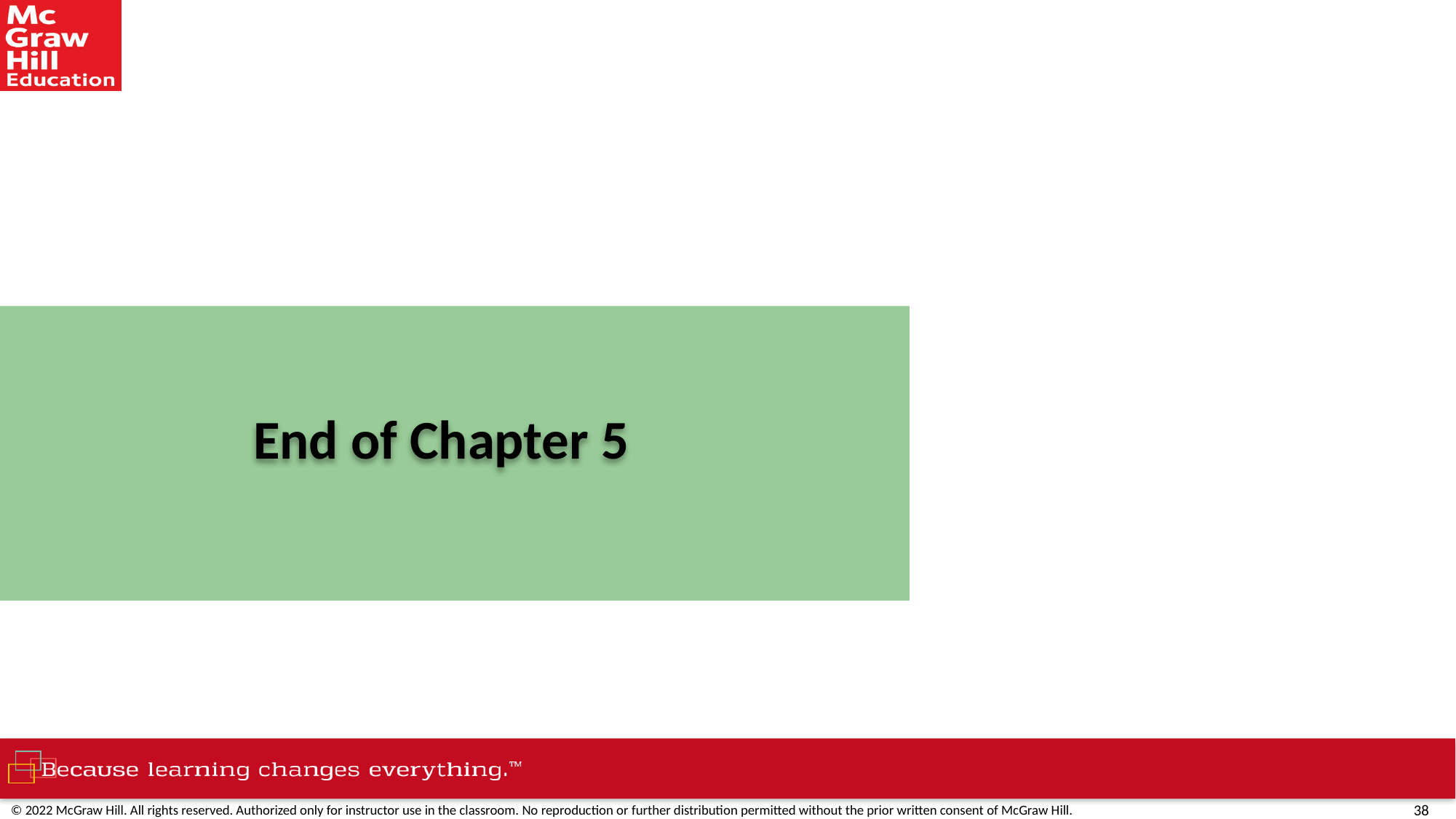

# End of Chapter 5
© 2022 McGraw Hill. All rights reserved. Authorized only for instructor use in the classroom. No reproduction or further distribution permitted without the prior written consent of McGraw Hill.